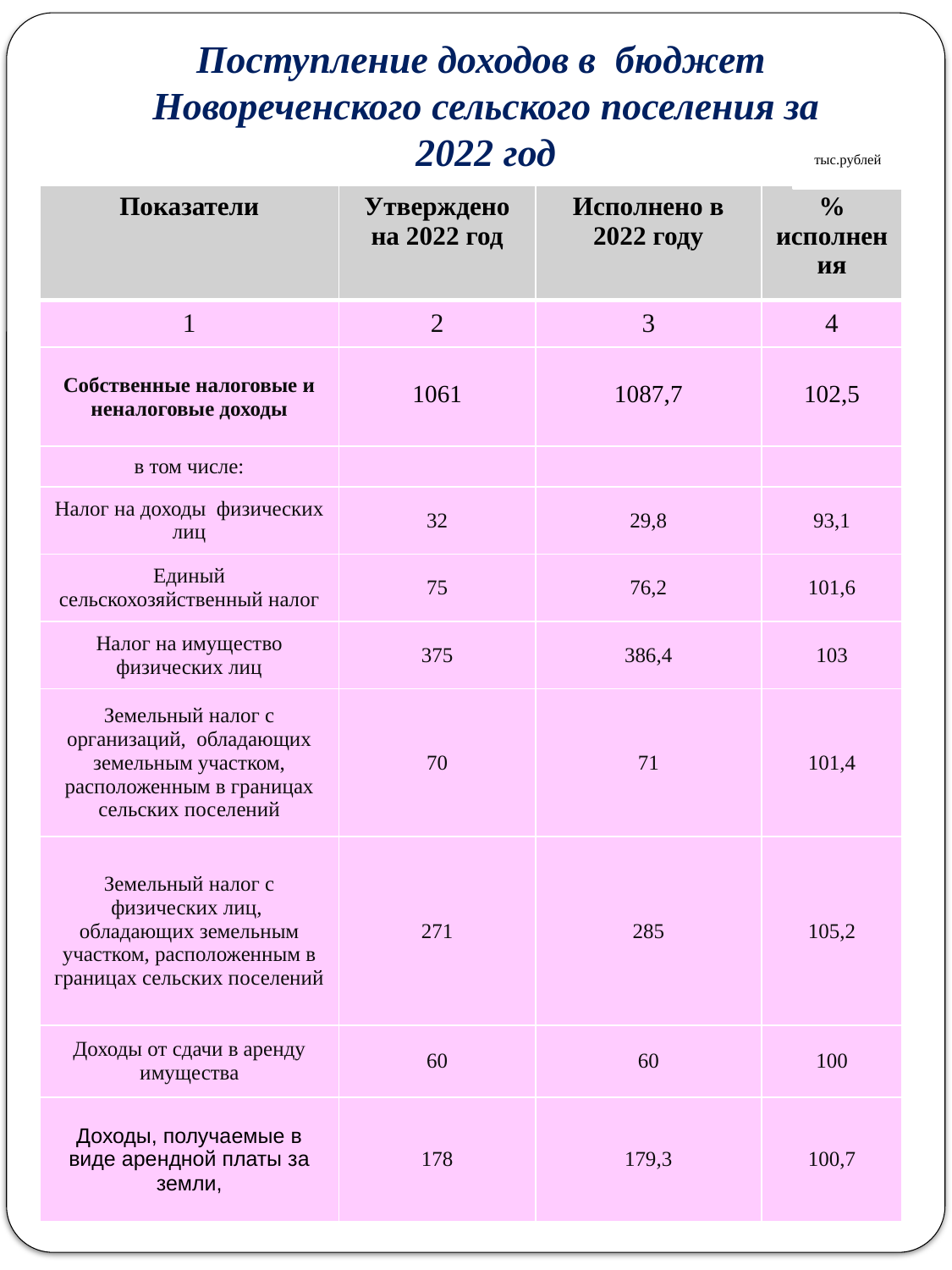

Поступление доходов в  бюджет
Новореченского сельского поселения за 2022 год
тыс.рублей
| Показатели | Утверждено на 2022 год | Исполнено в 2022 году | % исполнения |
| --- | --- | --- | --- |
| 1 | 2 | 3 | 4 |
| Собственные налоговые и неналоговые доходы | 1061 | 1087,7 | 102,5 |
| в том числе: |  |  |  |
| Налог на доходы физических лиц | 32 | 29,8 | 93,1 |
| Единый сельскохозяйственный налог | 75 | 76,2 | 101,6 |
| Налог на имущество физических лиц | 375 | 386,4 | 103 |
| Земельный налог с организаций, обладающих земельным участком, расположенным в границах сельских поселений | 70 | 71 | 101,4 |
| Земельный налог с физических лиц, обладающих земельным участком, расположенным в границах сельских поселений | 271 | 285 | 105,2 |
| Доходы от сдачи в аренду имущества | 60 | 60 | 100 |
| Доходы, получаемые в виде арендной платы за земли, | 178 | 179,3 | 100,7 |